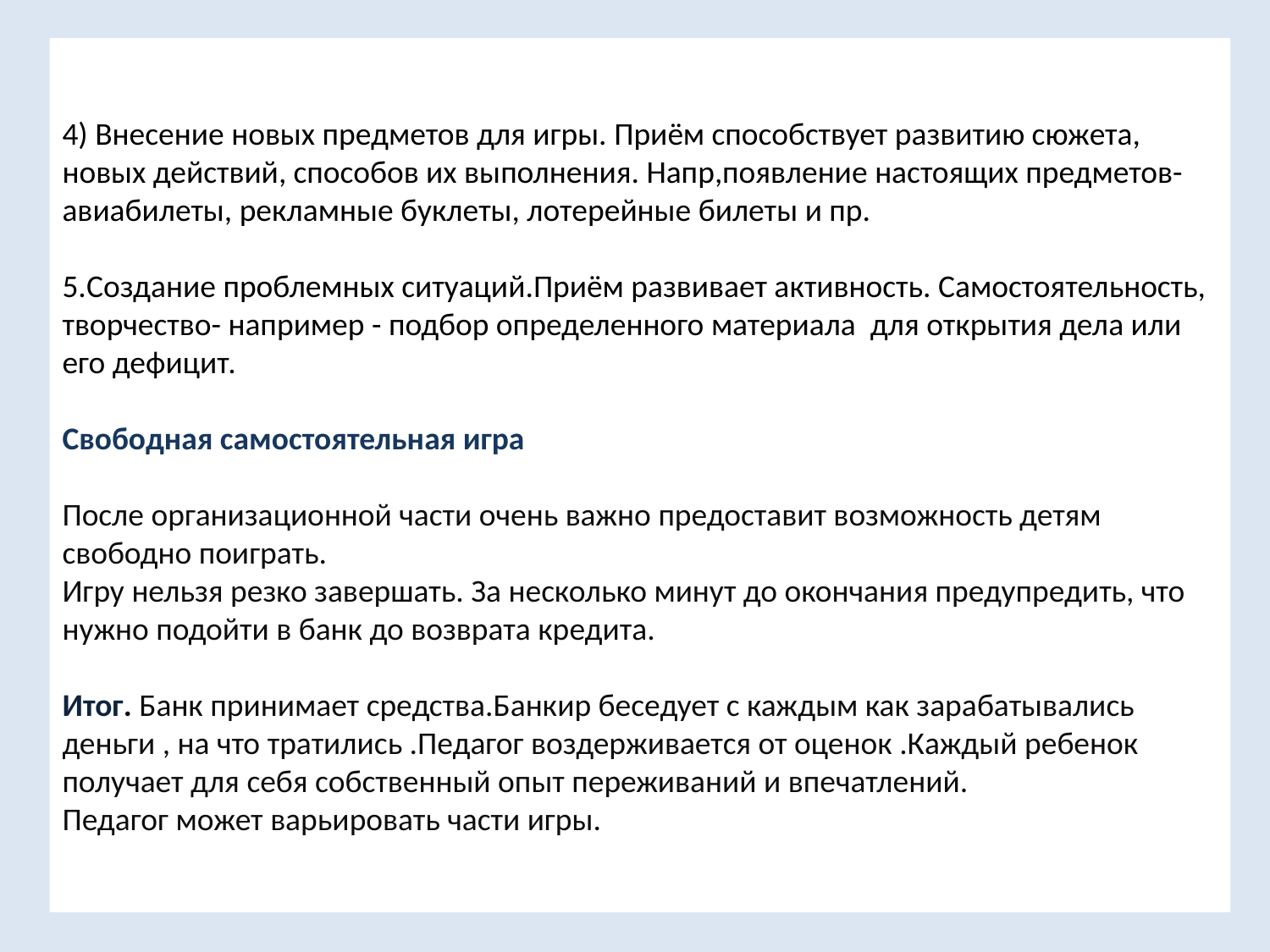

# 4) Внесение новых предметов для игры. Приём способствует развитию сюжета, новых действий, способов их выполнения. Напр,появление настоящих предметов-авиабилеты, рекламные буклеты, лотерейные билеты и пр. 5.Создание проблемных ситуаций.Приём развивает активность. Самостоятельность, творчество- например - подбор определенного материала  для открытия дела или его дефицит. Свободная самостоятельная игра После организационной части очень важно предоставит возможность детям свободно поиграть. Игру нельзя резко завершать. За несколько минут до окончания предупредить, что нужно подойти в банк до возврата кредита. Итог. Банк принимает средства.Банкир беседует с каждым как зарабатывались деньги , на что тратились .Педагог воздерживается от оценок .Каждый ребенок получает для себя собственный опыт переживаний и впечатлений. Педагог может варьировать части игры.